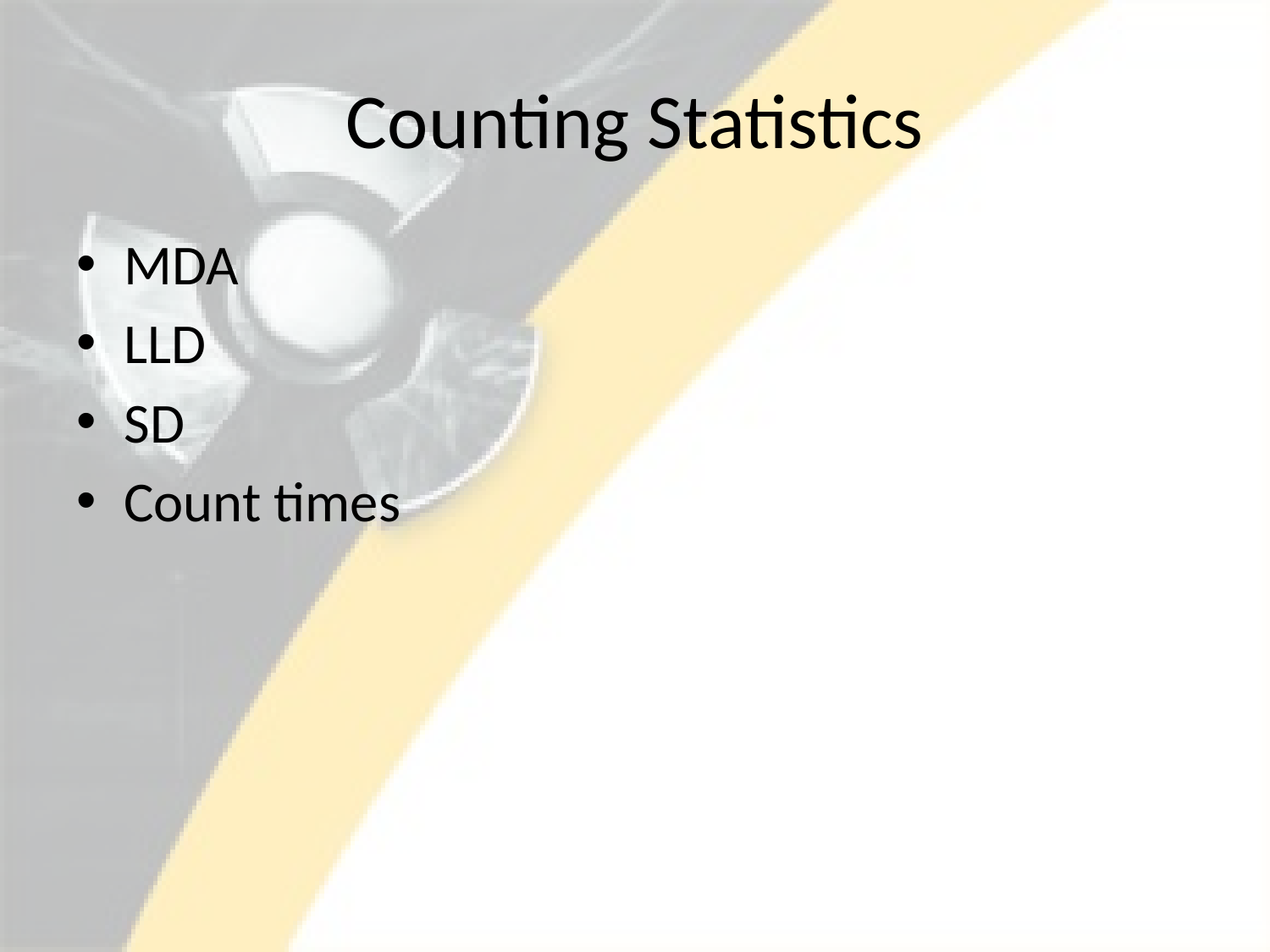

# Counting Statistics
MDA
LLD
SD
Count times